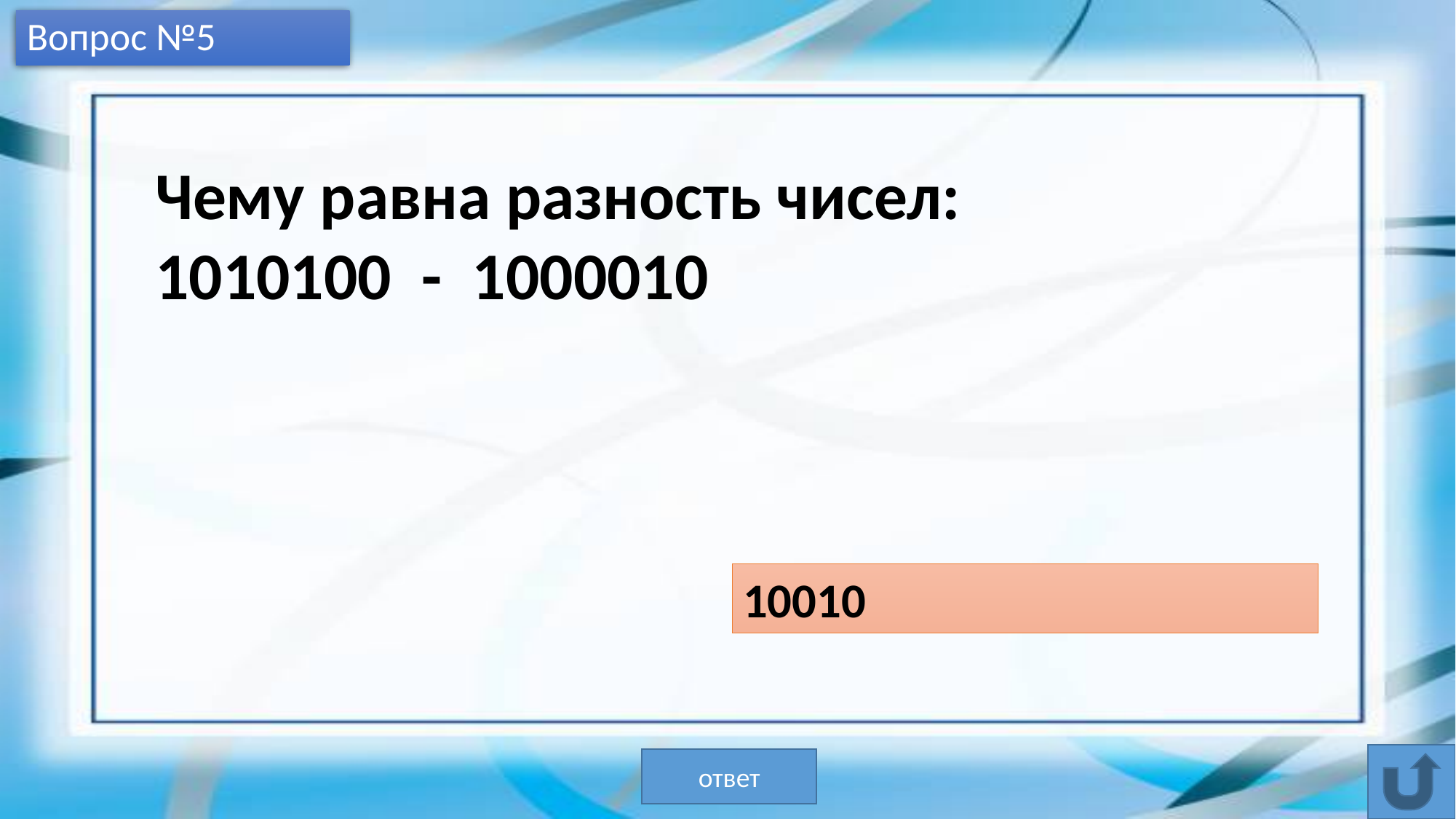

# Вопрос №5
Чему равна разность чисел:
1010100  -  1000010
10010

ответ